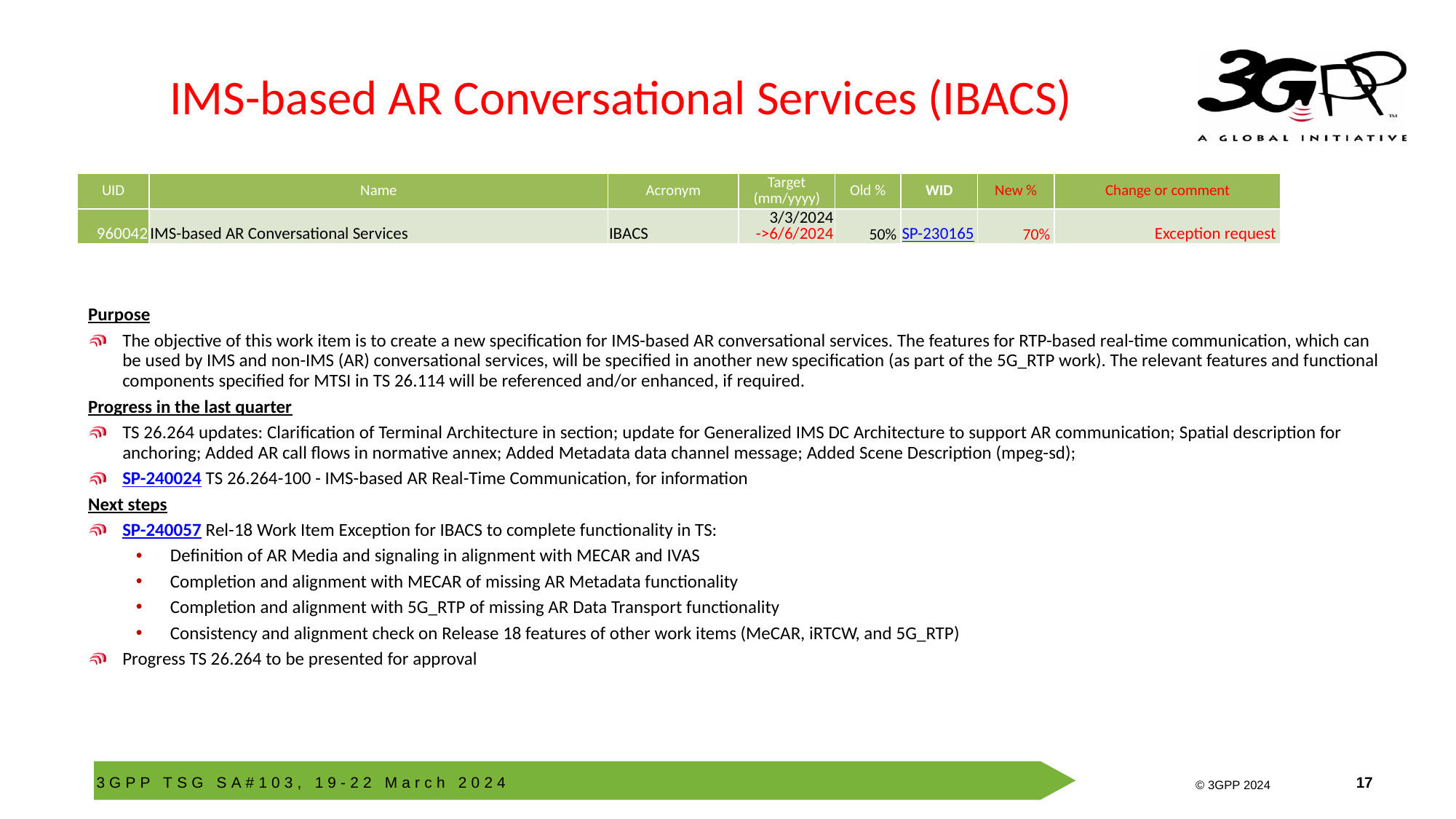

# IMS-based AR Conversational Services (IBACS)
| UID | Name | Acronym | Target (mm/yyyy) | Old % | WID | New % | Change or comment |
| --- | --- | --- | --- | --- | --- | --- | --- |
| 960042 | IMS-based AR Conversational Services | IBACS | 3/3/2024 ->6/6/2024 | 50% | SP-230165 | 70% | Exception request |
Purpose
The objective of this work item is to create a new specification for IMS-based AR conversational services. The features for RTP-based real-time communication, which can be used by IMS and non-IMS (AR) conversational services, will be specified in another new specification (as part of the 5G_RTP work). The relevant features and functional components specified for MTSI in TS 26.114 will be referenced and/or enhanced, if required.
Progress in the last quarter
TS 26.264 updates: Clarification of Terminal Architecture in section; update for Generalized IMS DC Architecture to support AR communication; Spatial description for anchoring; Added AR call flows in normative annex; Added Metadata data channel message; Added Scene Description (mpeg-sd);
SP-240024 TS 26.264-100 - IMS-based AR Real-Time Communication, for information
Next steps
SP-240057 Rel-18 Work Item Exception for IBACS to complete functionality in TS:
Definition of AR Media and signaling in alignment with MECAR and IVAS
Completion and alignment with MECAR of missing AR Metadata functionality
Completion and alignment with 5G_RTP of missing AR Data Transport functionality
Consistency and alignment check on Release 18 features of other work items (MeCAR, iRTCW, and 5G_RTP)
Progress TS 26.264 to be presented for approval